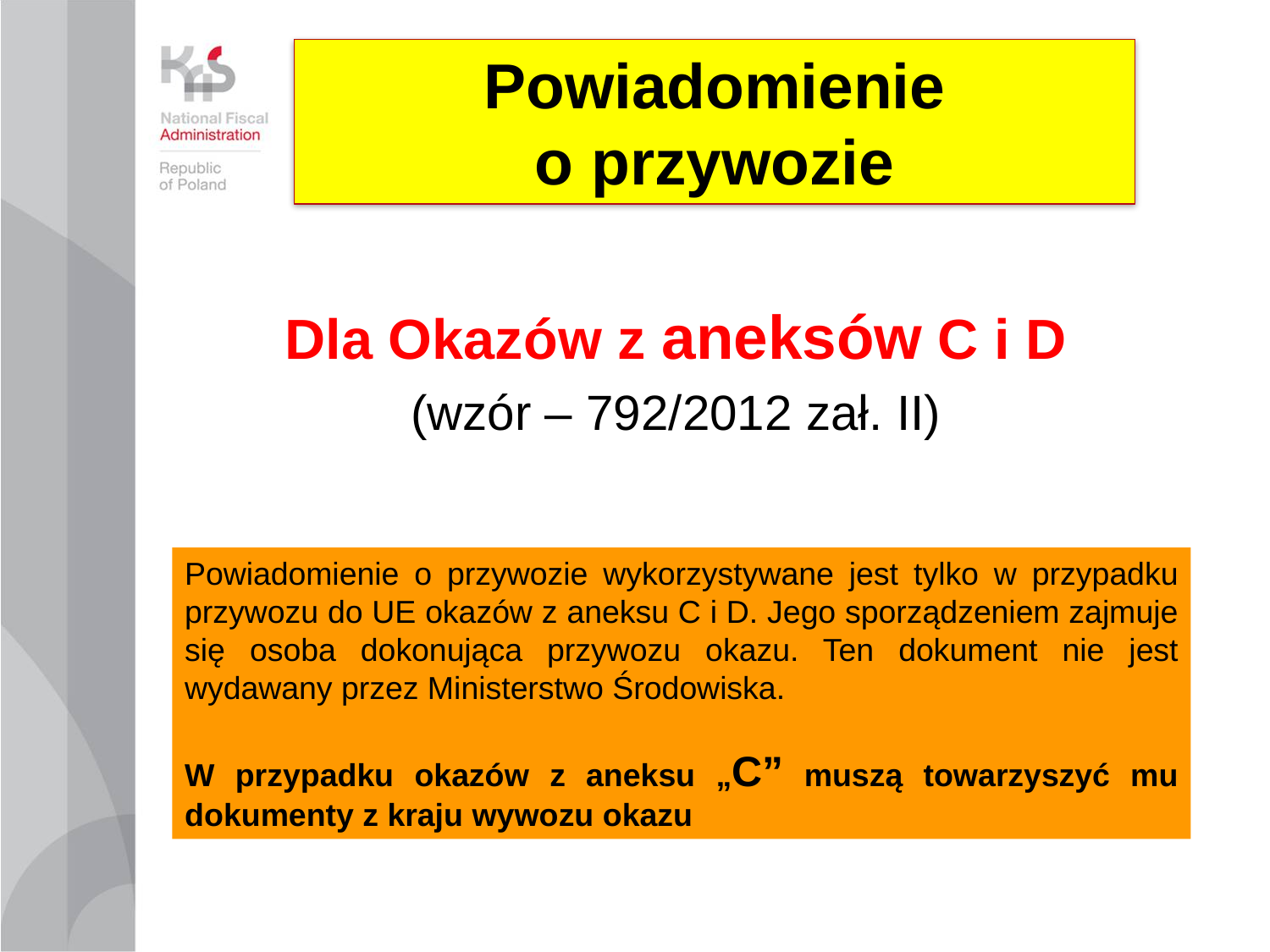

Powiadomienie
o przywozie
Dla Okazów z aneksów C i D
(wzór – 792/2012 zał. II)
Powiadomienie o przywozie wykorzystywane jest tylko w przypadku przywozu do UE okazów z aneksu C i D. Jego sporządzeniem zajmuje się osoba dokonująca przywozu okazu. Ten dokument nie jest wydawany przez Ministerstwo Środowiska.

W przypadku okazów z aneksu „C” muszą towarzyszyć mu dokumenty z kraju wywozu okazu